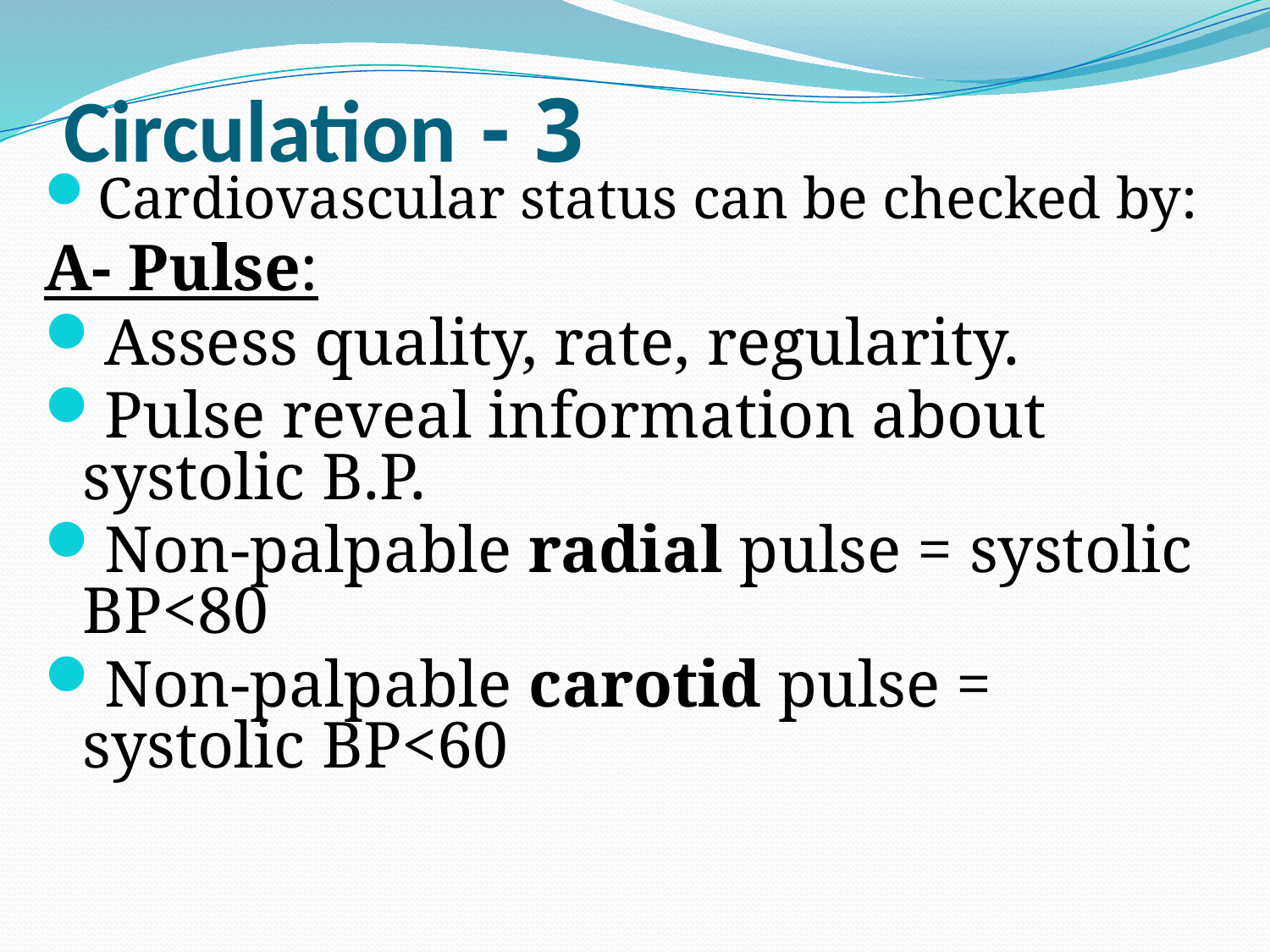

# 3 - Circulation
Cardiovascular status can be checked by:
A- Pulse:
Assess quality, rate, regularity.
Pulse reveal information about systolic B.P.
Non-palpable radial pulse = systolic BP<80
Non-palpable carotid pulse = systolic BP<60